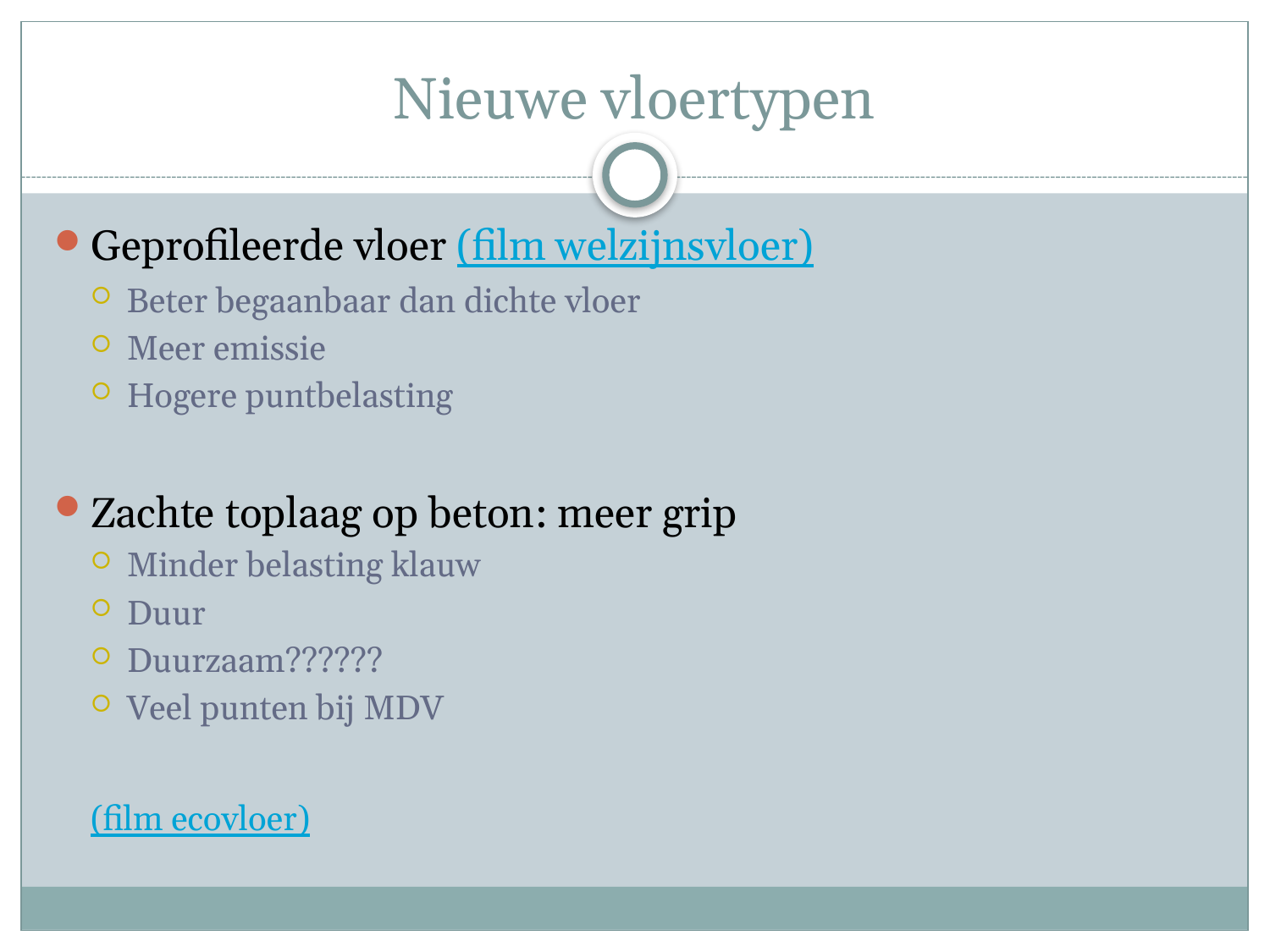

# Nieuwe vloertypen
Geprofileerde vloer (film welzijnsvloer)
Beter begaanbaar dan dichte vloer
Meer emissie
Hogere puntbelasting

Zachte toplaag op beton: meer grip
Minder belasting klauw
Duur
Duurzaam??????
Veel punten bij MDV

(film ecovloer)